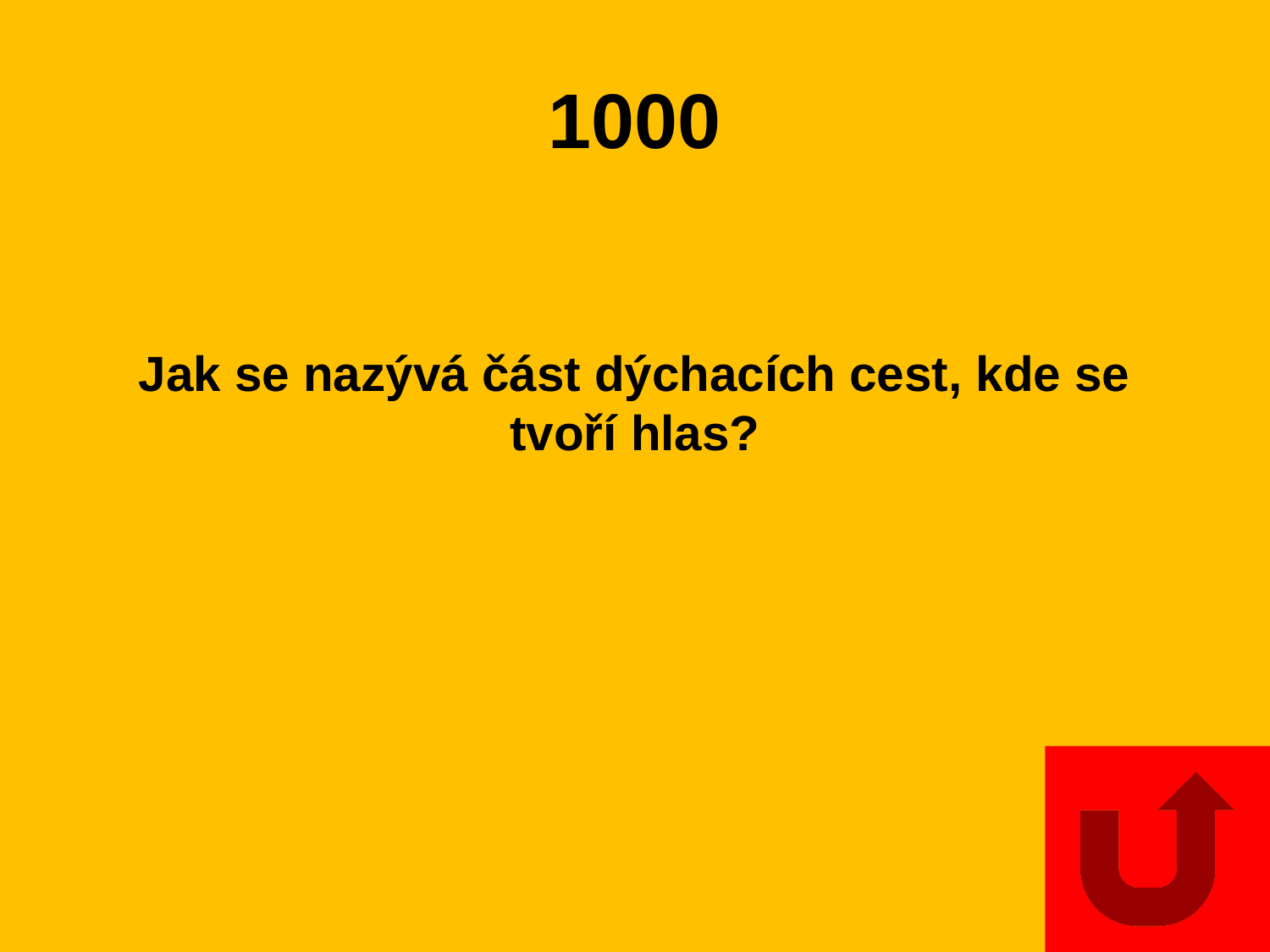

# 1000
Jak se nazývá část dýchacích cest, kde se tvoří hlas?